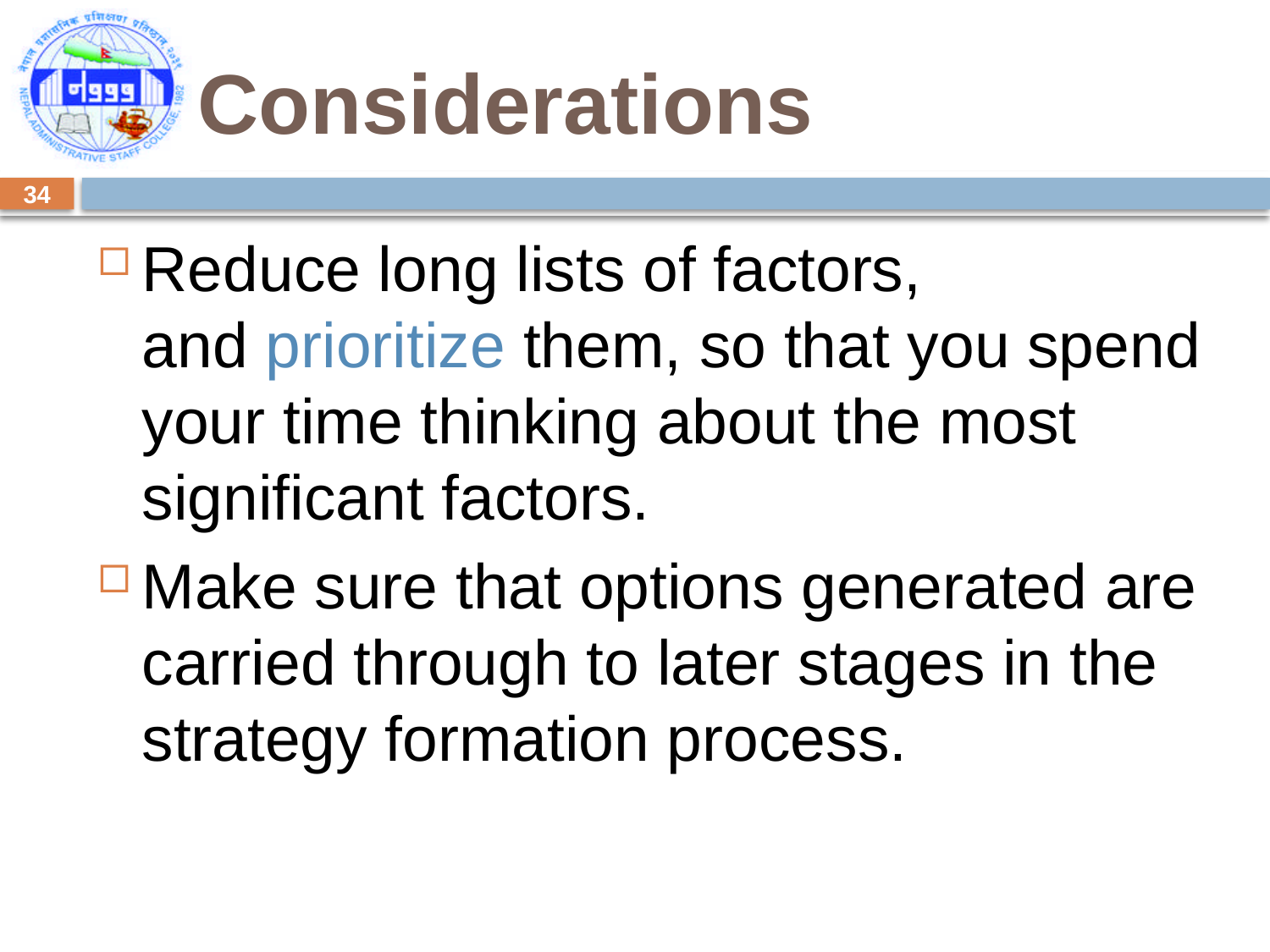

# Considerations
34
Reduce long lists of factors, and prioritize them, so that you spend your time thinking about the most significant factors.
Make sure that options generated are carried through to later stages in the strategy formation process.